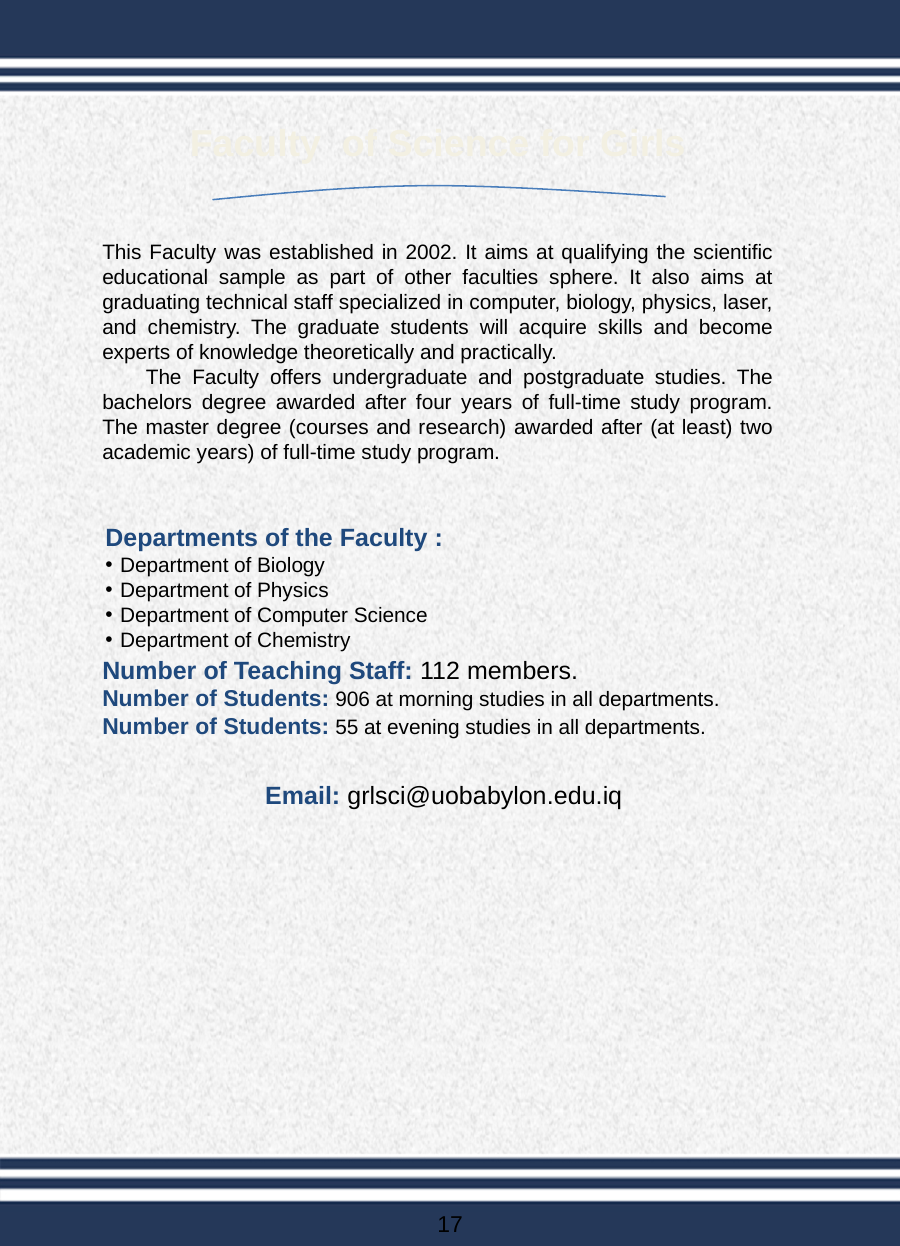

Faculty  of Science for Girls

This Faculty was established in 2002. It aims at qualifying the scientific educational sample as part of other faculties sphere. It also aims at graduating technical staff specialized in computer, biology, physics, laser, and chemistry. The graduate students will acquire skills and become experts of knowledge theoretically and practically.
The Faculty offers undergraduate and postgraduate studies. The bachelors degree awarded after four years of full-time study program. The master degree (courses and research) awarded after (at least) two academic years) of full-time study program.

Departments of the Faculty :
Department of Biology
Department of Physics
Department of Computer Science
Department of Chemistry
Number of Teaching Staff: 112 members.
Number of Students: 906 at morning studies in all departments.
Number of Students: 55 at evening studies in all departments.

Email: grlsci@uobabylon.edu.iq
17